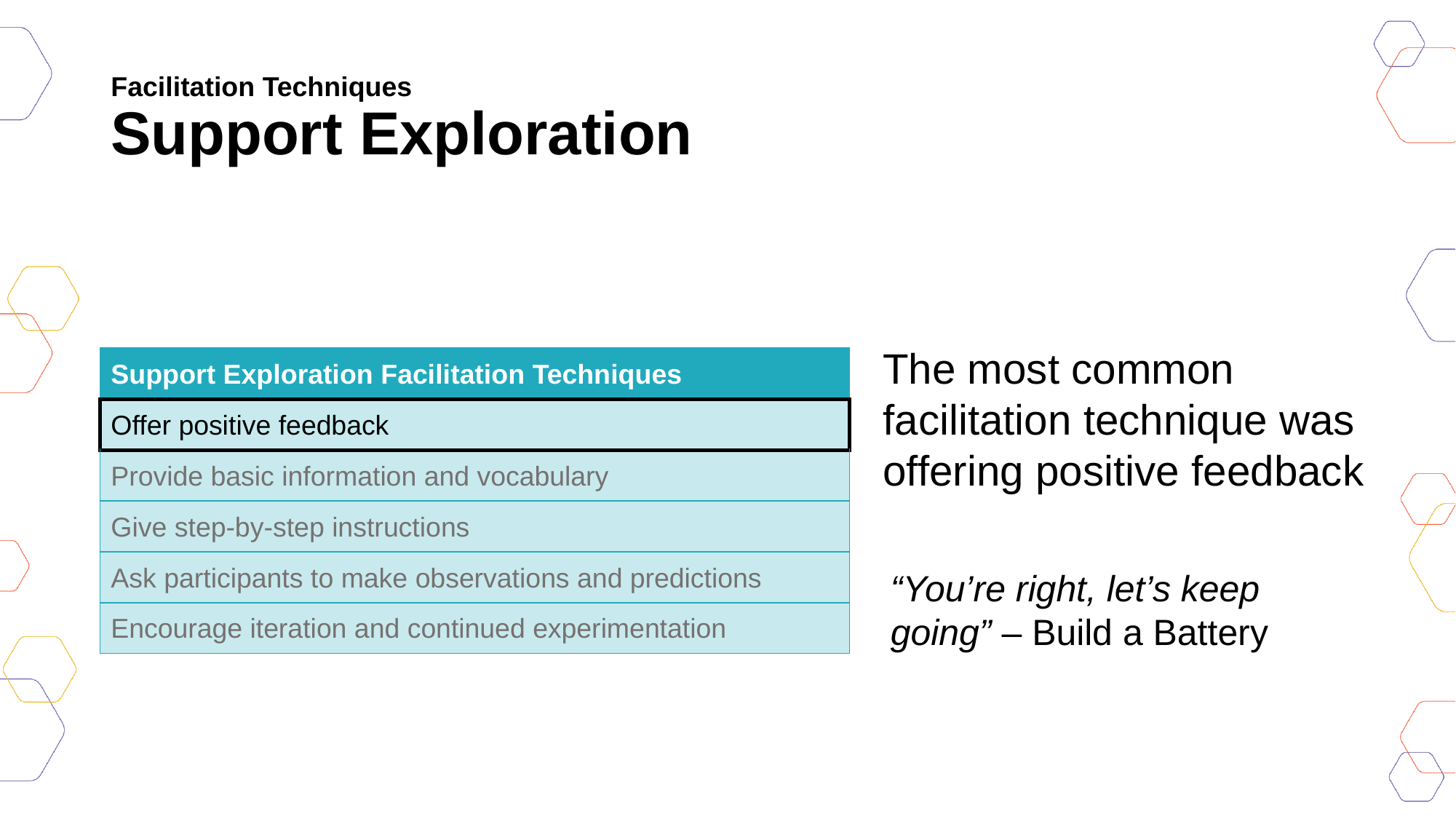

# Facilitation Techniques Support Exploration
The most common facilitation technique was offering positive feedback
| Support Exploration Facilitation Techniques |
| --- |
| Offer positive feedback |
| Provide basic information and vocabulary |
| Give step-by-step instructions |
| Ask participants to make observations and predictions |
| Encourage iteration and continued experimentation |
“You’re right, let’s keep going” – Build a Battery